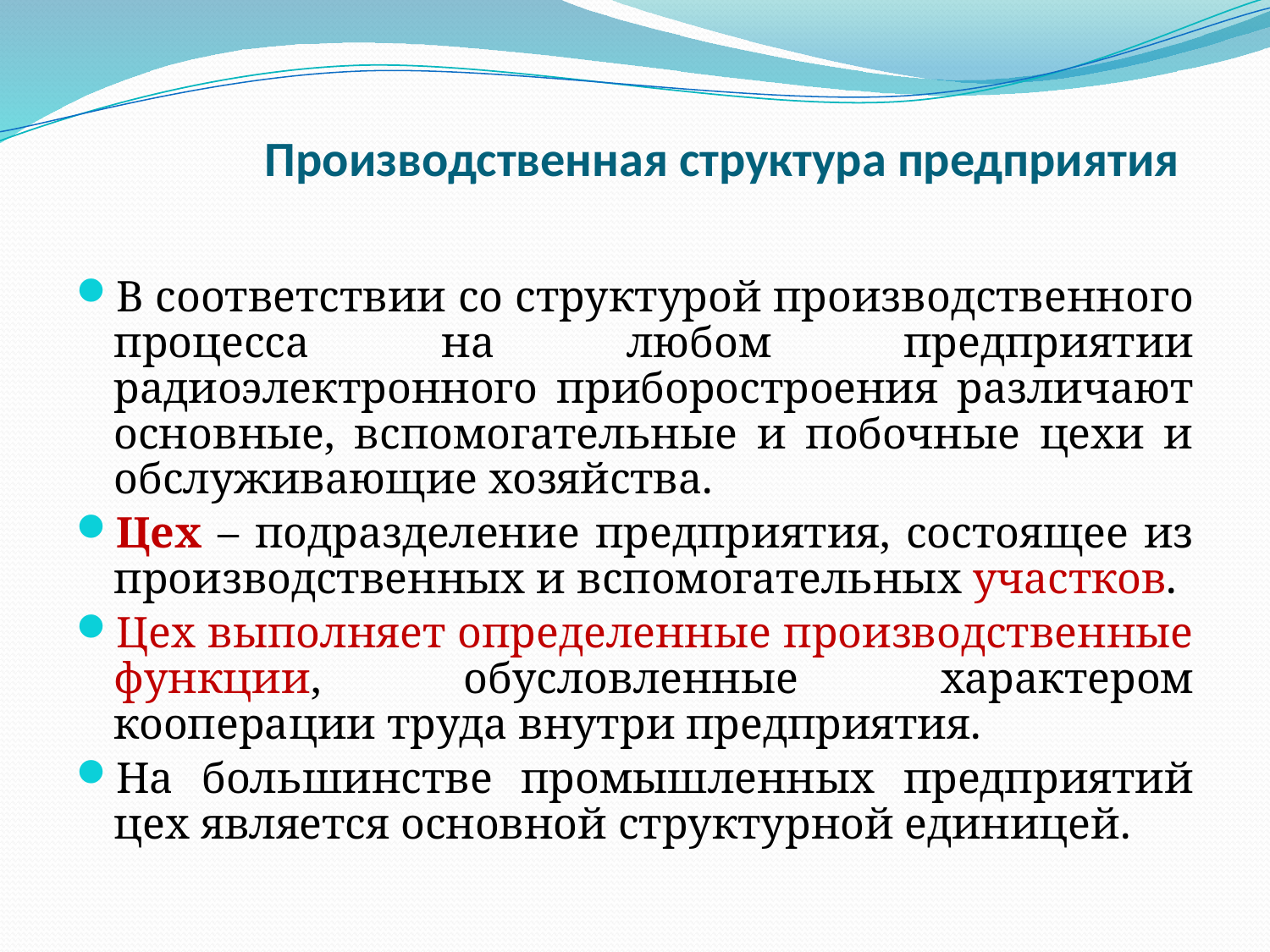

# Производственная структура предприятия
В соответствии со структурой производственного процесса на любом предприятии радиоэлектронного приборостроения различают основные, вспомогательные и побочные цехи и обслуживающие хозяйства.
Цех – подразделение предприятия, состоящее из производственных и вспомогательных участков.
Цех выполняет определенные производственные функции, обусловленные характером кооперации труда внутри предприятия.
На большинстве промышленных предприятий цех является основной структурной единицей.